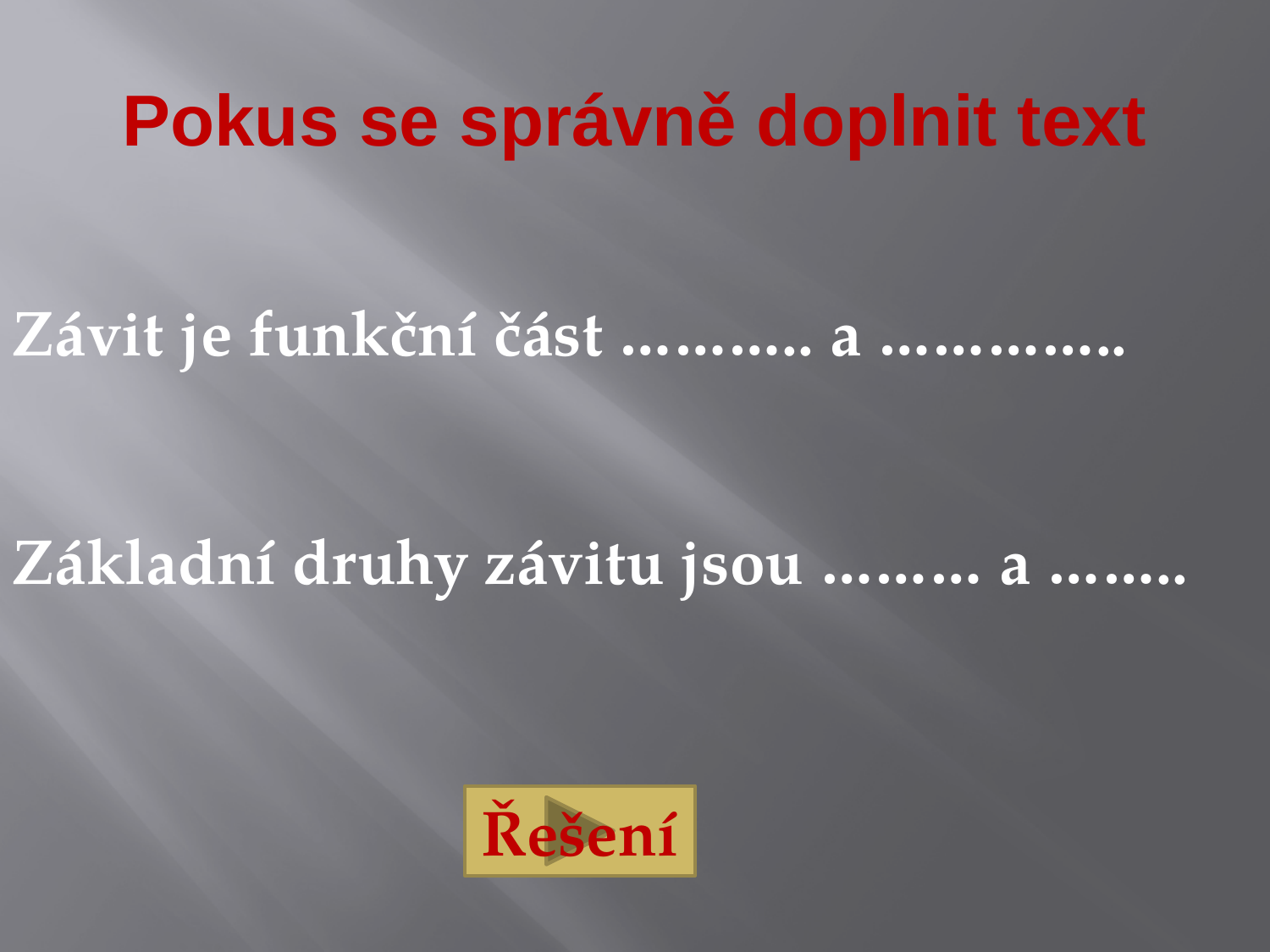

# Pokus se správně doplnit text
Závit je funkční část ……….. a …………..

Základní druhy závitu jsou ……… a ……..
Řešení